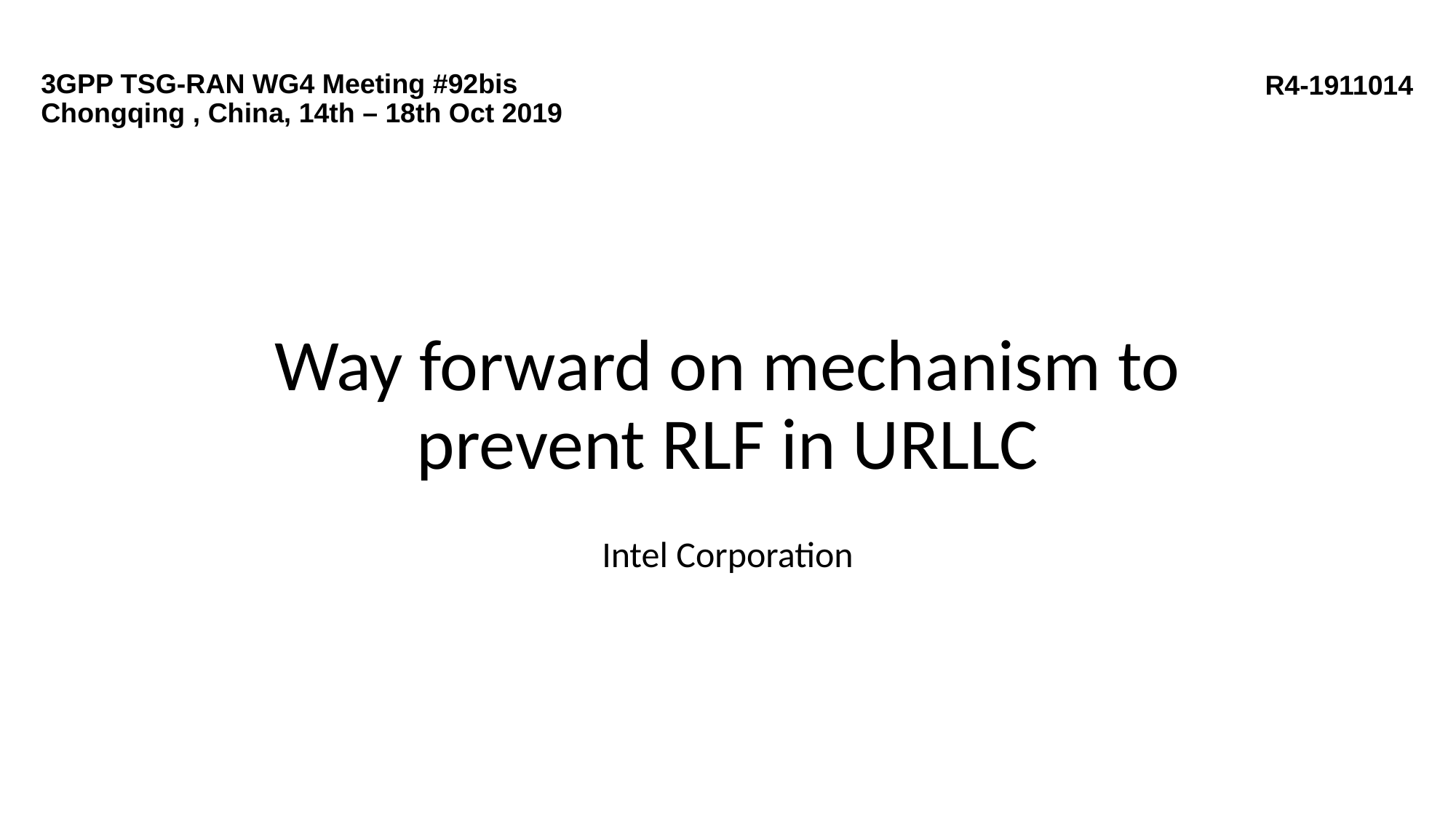

3GPP TSG-RAN WG4 Meeting #92bis
Chongqing , China, 14th – 18th Oct 2019
R4-1911014
# Way forward on mechanism to prevent RLF in URLLC
Intel Corporation